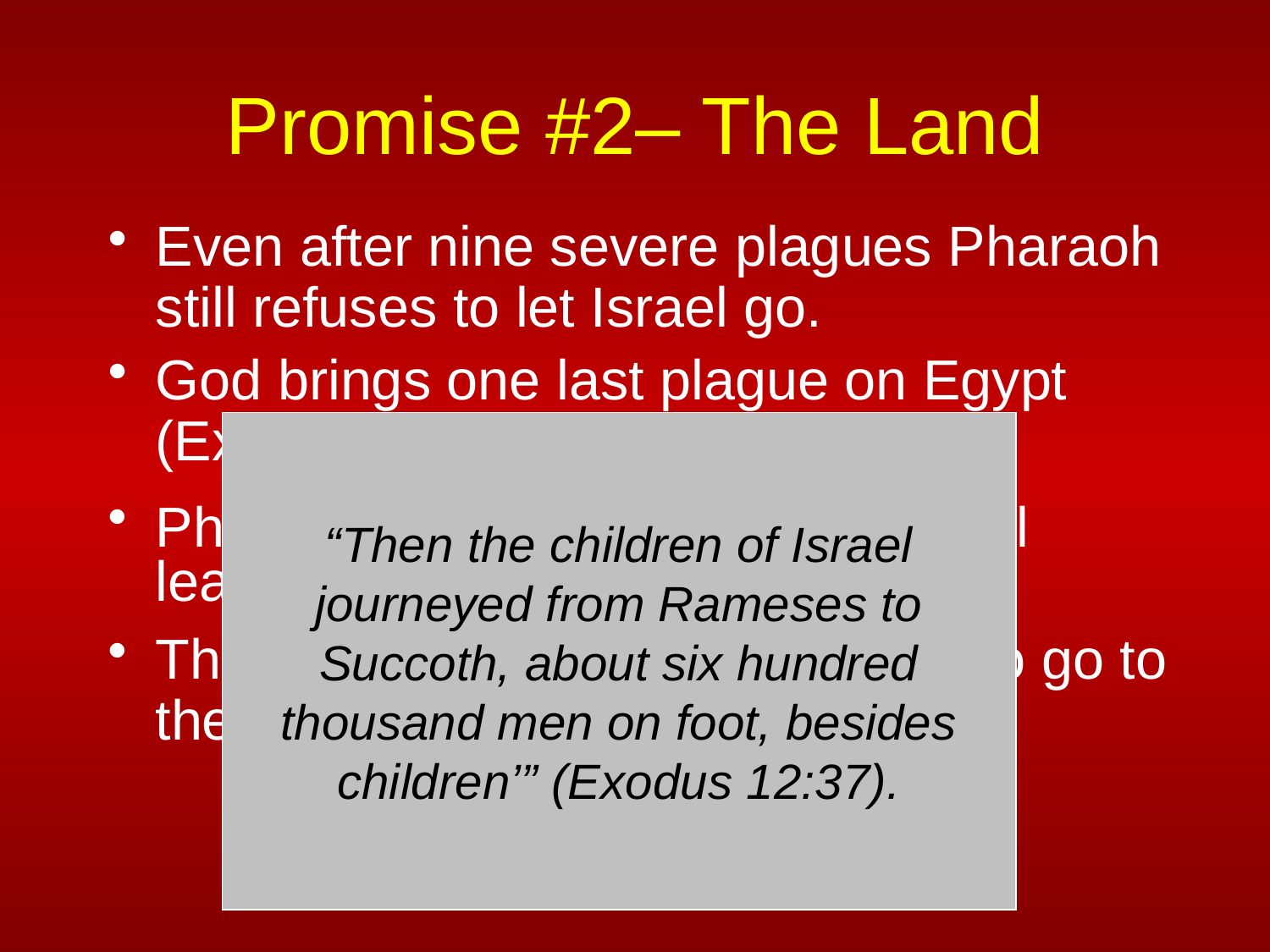

# Promise #2– The Land
Even after nine severe plagues Pharaoh still refuses to let Israel go.
God brings one last plague on Egypt (Exodus 11-12).
“Then the children of Israel journeyed from Rameses to Succoth, about six hundred thousand men on foot, besides children’” (Exodus 12:37).
Pharaoh finally decides to let Israel leave Egypt.
The people of Israel leave Egypt to go to the promised land.